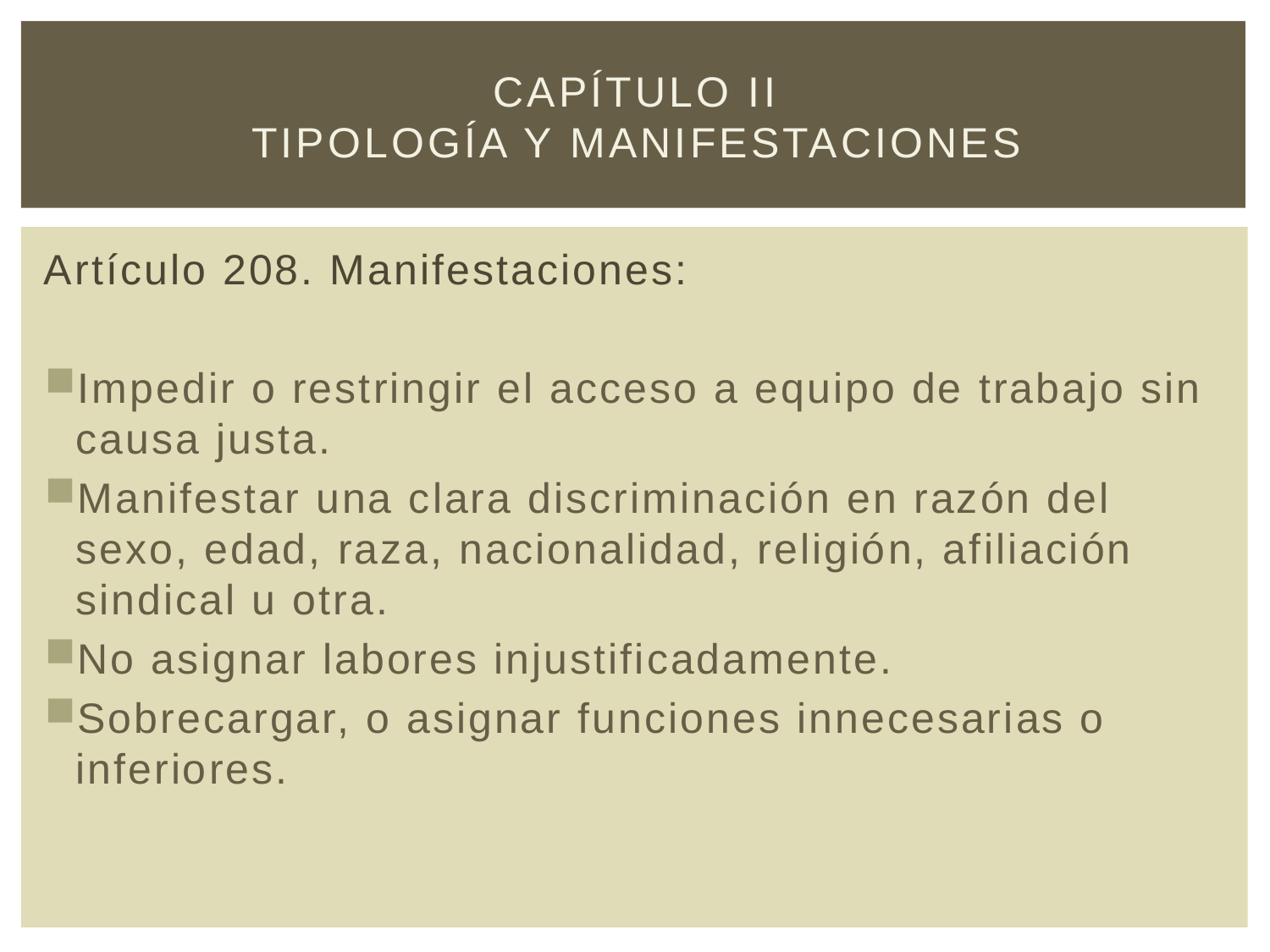

# Capítulo II tipología y manifestaciones
Artículo 208. Manifestaciones:

Impedir o restringir el acceso a equipo de trabajo sin causa justa.
Manifestar una clara discriminación en razón del sexo, edad, raza, nacionalidad, religión, afiliación sindical u otra.
No asignar labores injustificadamente.
Sobrecargar, o asignar funciones innecesarias o inferiores.